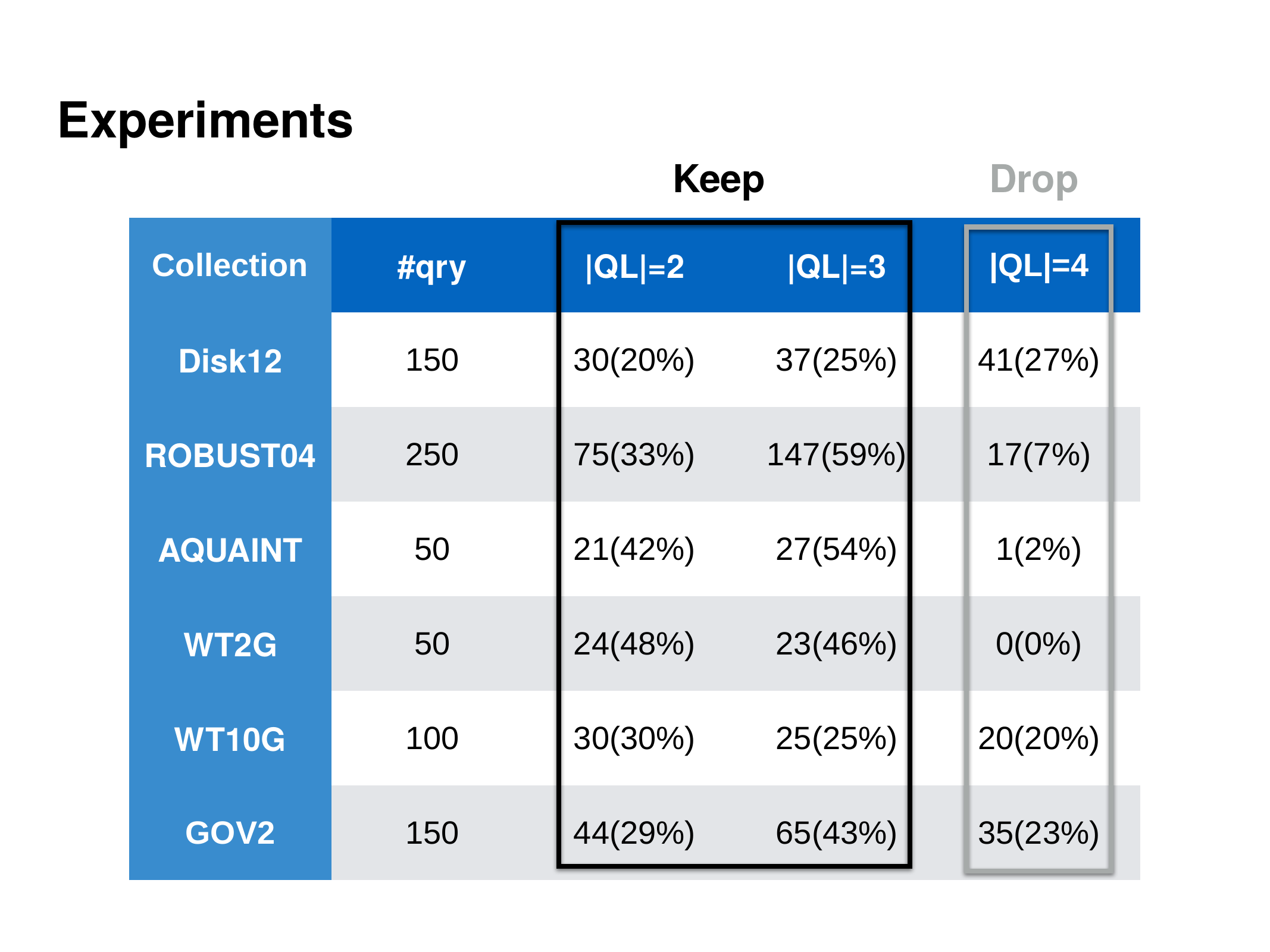

# Experiments
Keep
Drop
| Collection | #qry | |QL|=2 | |QL|=3 | |QL|=4 |
| --- | --- | --- | --- | --- |
| Disk12 | 150 | 30(20%) | 37(25%) | 41(27%) |
| ROBUST04 | 250 | 75(33%) | 147(59%) | 17(7%) |
| AQUAINT | 50 | 21(42%) | 27(54%) | 1(2%) |
| WT2G | 50 | 24(48%) | 23(46%) | 0(0%) |
| WT10G | 100 | 30(30%) | 25(25%) | 20(20%) |
| GOV2 | 150 | 44(29%) | 65(43%) | 35(23%) |

170